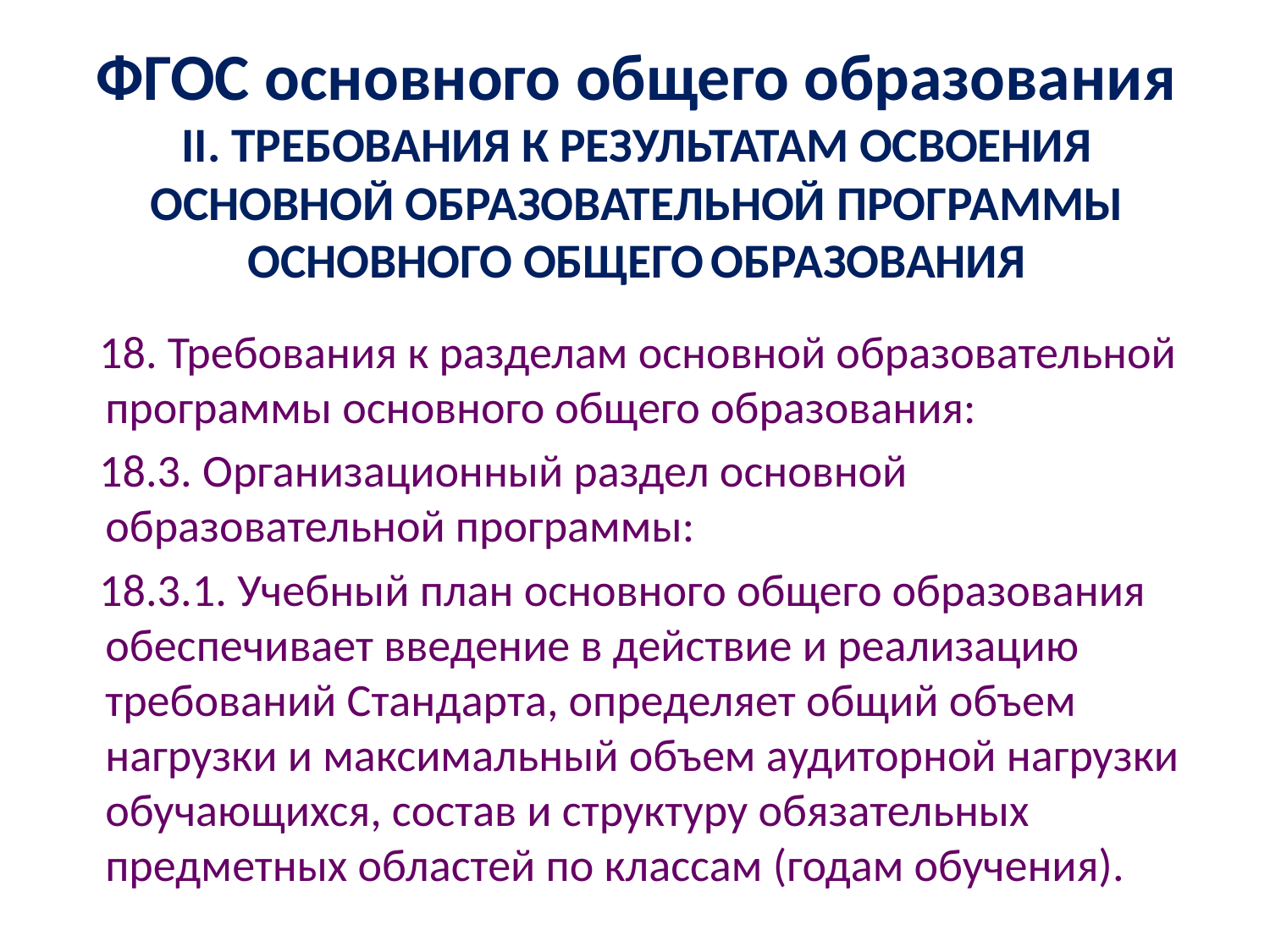

# ФГОС основного общего образования II. ТРЕБОВАНИЯ К РЕЗУЛЬТАТАМ ОСВОЕНИЯ ОСНОВНОЙ ОБРАЗОВАТЕЛЬНОЙ ПРОГРАММЫ ОСНОВНОГО ОБЩЕГО ОБРАЗОВАНИЯ
    18. Требования к разделам основной образовательной программы основного общего образования:
    18.3. Организационный раздел основной образовательной программы:
    18.3.1. Учебный план основного общего образования обеспечивает введение в действие и реализацию требований Стандарта, определяет общий объем нагрузки и максимальный объем аудиторной нагрузки обучающихся, состав и структуру обязательных предметных областей по классам (годам обучения).